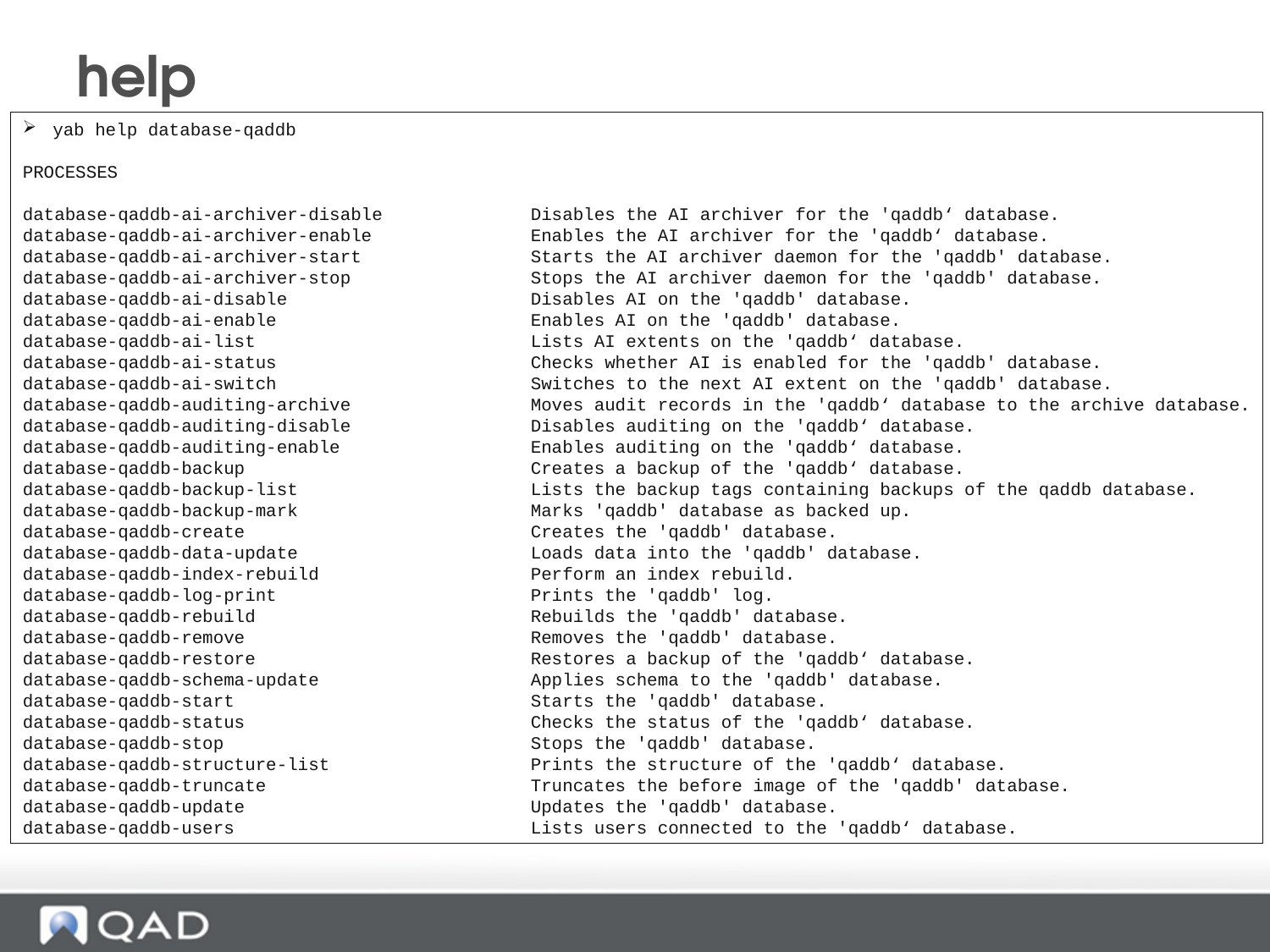

# help
yab help database-qaddb

PROCESSES

database-qaddb-ai-archiver-disable 		Disables the AI archiver for the 'qaddb‘ database.
database-qaddb-ai-archiver-enable 		Enables the AI archiver for the 'qaddb‘ database.
database-qaddb-ai-archiver-start 		Starts the AI archiver daemon for the 'qaddb' database.
database-qaddb-ai-archiver-stop 		Stops the AI archiver daemon for the 'qaddb' database.
database-qaddb-ai-disable 		Disables AI on the 'qaddb' database.
database-qaddb-ai-enable 		Enables AI on the 'qaddb' database.
database-qaddb-ai-list 			Lists AI extents on the 'qaddb‘ database.
database-qaddb-ai-status 		Checks whether AI is enabled for the 'qaddb' database.
database-qaddb-ai-switch 		Switches to the next AI extent on the 'qaddb' database.
database-qaddb-auditing-archive 		Moves audit records in the 'qaddb‘ database to the archive database.
database-qaddb-auditing-disable 		Disables auditing on the 'qaddb‘ database.
database-qaddb-auditing-enable 		Enables auditing on the 'qaddb‘ database.
database-qaddb-backup 			Creates a backup of the 'qaddb‘ database.
database-qaddb-backup-list 		Lists the backup tags containing backups of the qaddb database.
database-qaddb-backup-mark 		Marks 'qaddb' database as backed up.
database-qaddb-create 			Creates the 'qaddb' database.
database-qaddb-data-update 		Loads data into the 'qaddb' database.
database-qaddb-index-rebuild 		Perform an index rebuild.
database-qaddb-log-print 		Prints the 'qaddb' log.
database-qaddb-rebuild 			Rebuilds the 'qaddb' database.
database-qaddb-remove 			Removes the 'qaddb' database.
database-qaddb-restore 			Restores a backup of the 'qaddb‘ database.
database-qaddb-schema-update 		Applies schema to the 'qaddb' database.
database-qaddb-start 			Starts the 'qaddb' database.
database-qaddb-status 			Checks the status of the 'qaddb‘ database.
database-qaddb-stop 			Stops the 'qaddb' database.
database-qaddb-structure-list 		Prints the structure of the 'qaddb‘ database.
database-qaddb-truncate 		Truncates the before image of the 'qaddb' database.
database-qaddb-update 			Updates the 'qaddb' database.
database-qaddb-users 			Lists users connected to the 'qaddb‘ database.